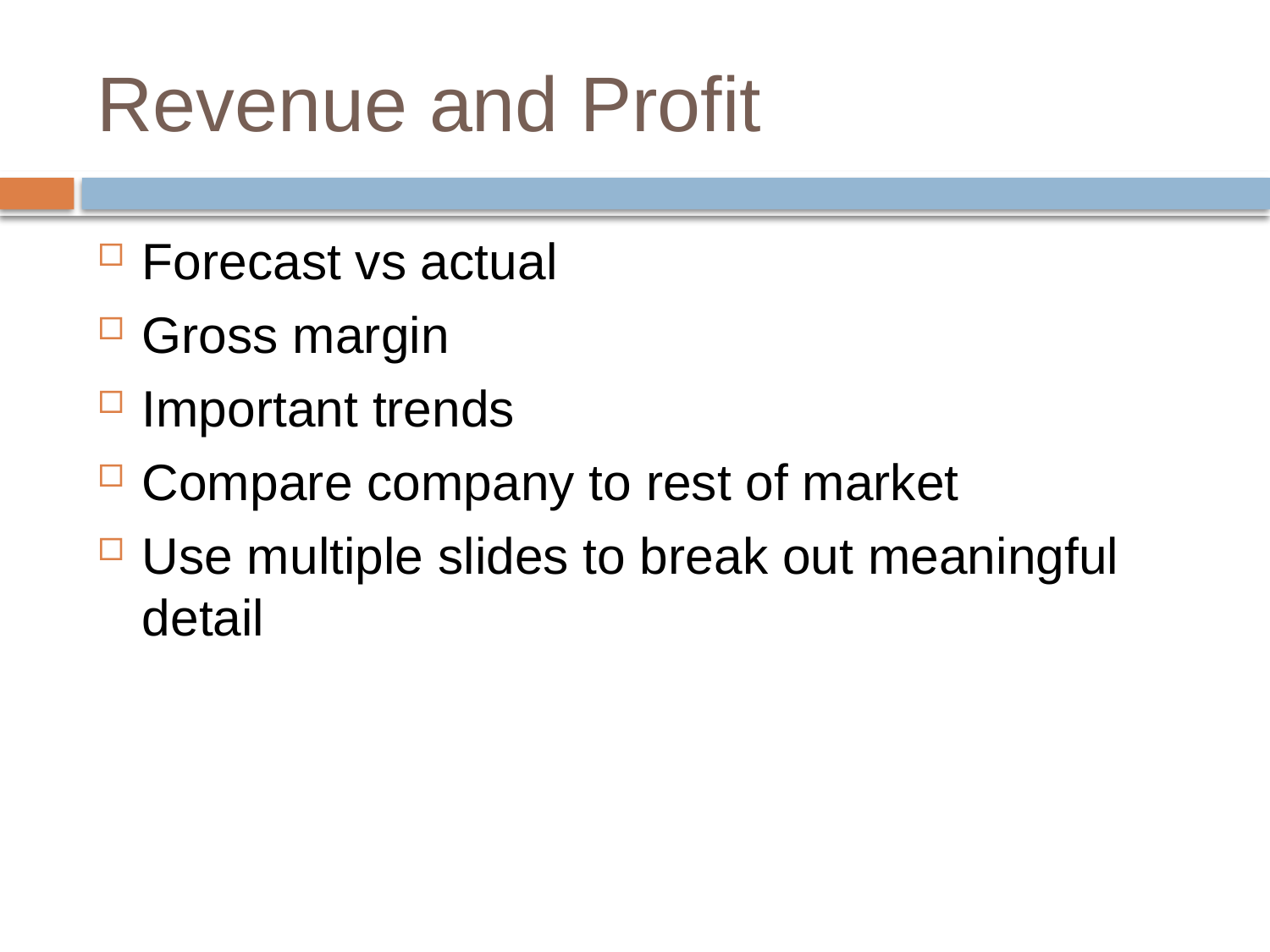

# Revenue and Profit
Forecast vs actual
Gross margin
Important trends
Compare company to rest of market
Use multiple slides to break out meaningful detail